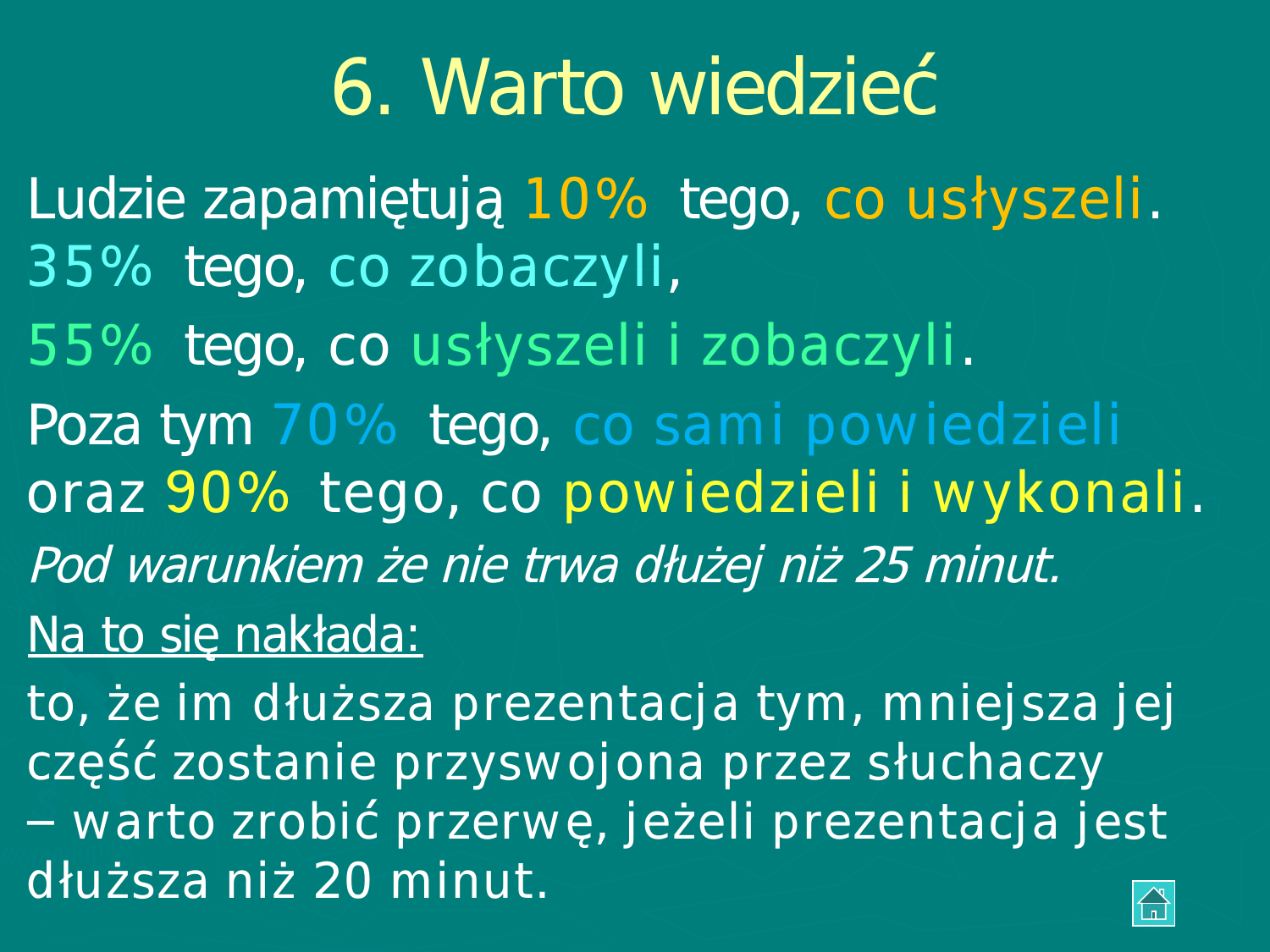

# 6. Warto wiedzieć
Ludzie zapamiętują 10% tego, co usłyszeli. 35% tego, co zobaczyli,
55% tego, co usłyszeli i zobaczyli.
Poza tym 70% tego, co sami powiedzieli oraz 90% tego, co powiedzieli i wykonali.
Pod warunkiem że nie trwa dłużej niż 25 minut.
Na to się nakłada:
to, że im dłuższa prezentacja tym, mniejsza jej część zostanie przyswojona przez słuchaczy
– warto zrobić przerwę, jeżeli prezentacja jest dłuższa niż 20 minut.